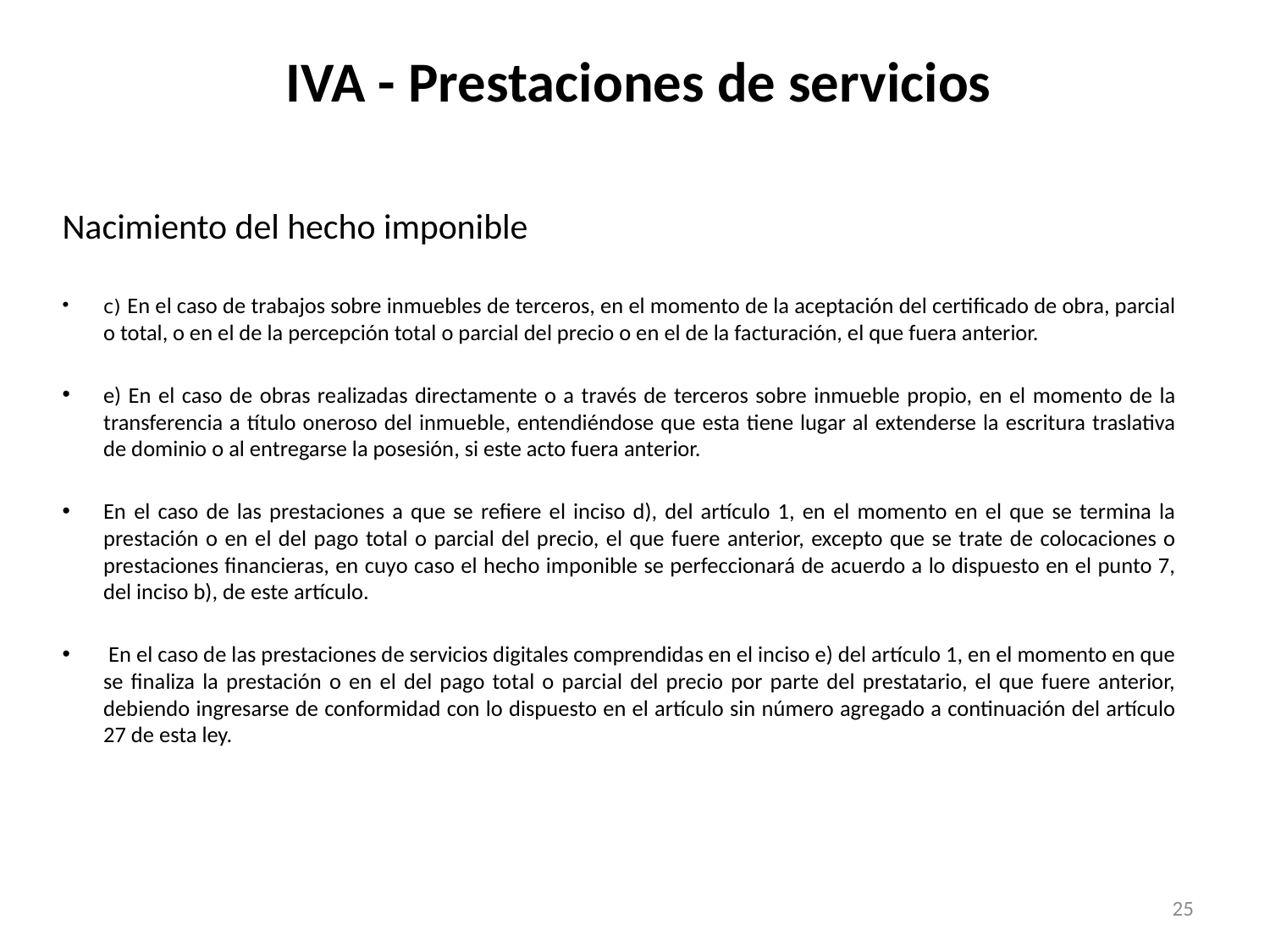

# IVA - Prestaciones de servicios

Nacimiento del hecho imponible

c) En el caso de trabajos sobre inmuebles de terceros, en el momento de la aceptación del certificado de obra, parcial o total, o en el de la percepción total o parcial del precio o en el de la facturación, el que fuera anterior.

e) En el caso de obras realizadas directamente o a través de terceros sobre inmueble propio, en el momento de la transferencia a título oneroso del inmueble, entendiéndose que esta tiene lugar al extenderse la escritura traslativa de dominio o al entregarse la posesión, si este acto fuera anterior.

En el caso de las prestaciones a que se refiere el inciso d), del artículo 1, en el momento en el que se termina la prestación o en el del pago total o parcial del precio, el que fuere anterior, excepto que se trate de colocaciones o prestaciones financieras, en cuyo caso el hecho imponible se perfeccionará de acuerdo a lo dispuesto en el punto 7, del inciso b), de este artículo.

 En el caso de las prestaciones de servicios digitales comprendidas en el inciso e) del artículo 1, en el momento en que se finaliza la prestación o en el del pago total o parcial del precio por parte del prestatario, el que fuere anterior, debiendo ingresarse de conformidad con lo dispuesto en el artículo sin número agregado a continuación del artículo 27 de esta ley.

25